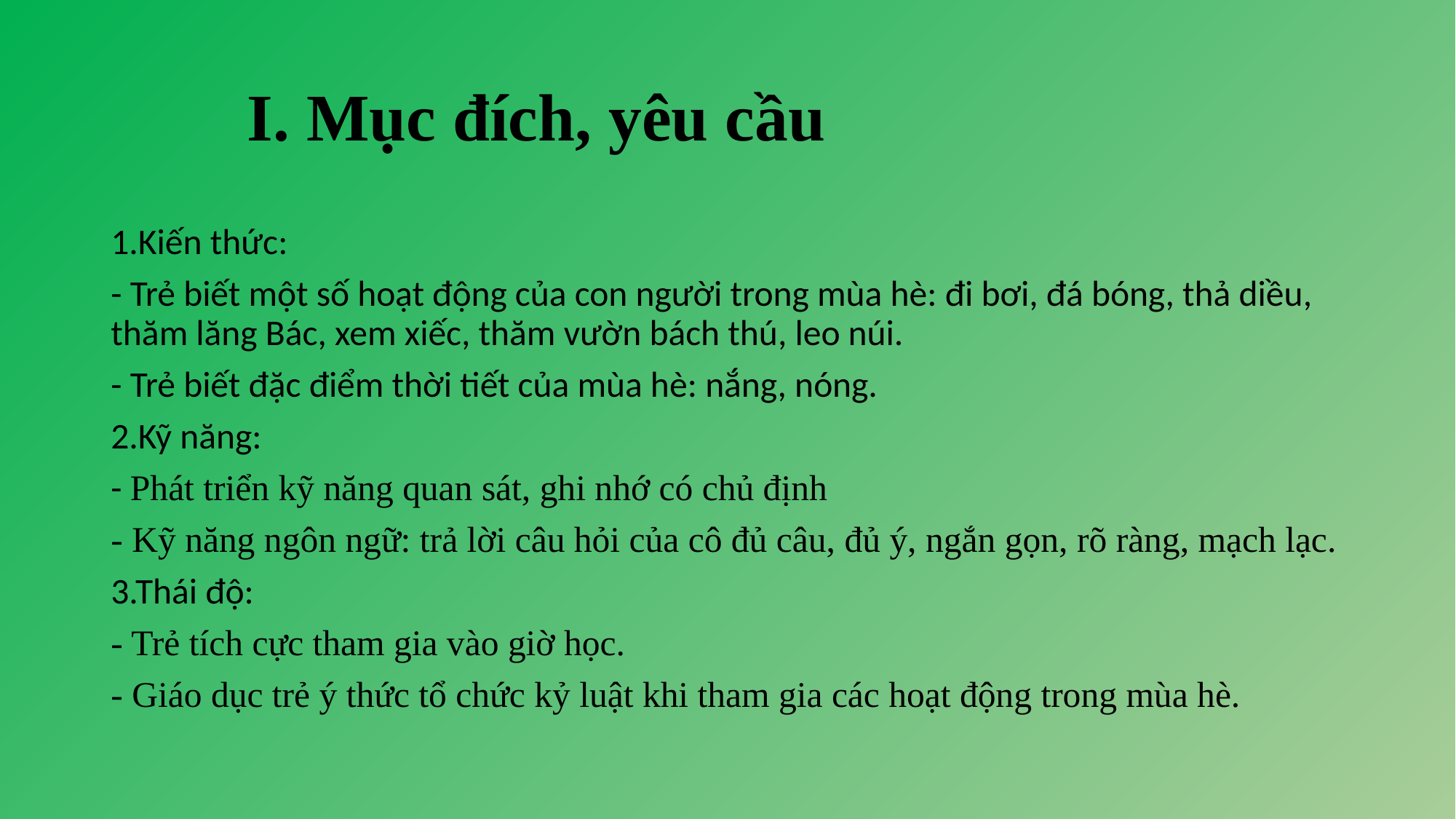

# I. Mục đích, yêu cầu
1.Kiến thức:
- Trẻ biết một số hoạt động của con người trong mùa hè: đi bơi, đá bóng, thả diều, thăm lăng Bác, xem xiếc, thăm vườn bách thú, leo núi.
- Trẻ biết đặc điểm thời tiết của mùa hè: nắng, nóng.
2.Kỹ năng:
- Phát triển kỹ năng quan sát, ghi nhớ có chủ định
- Kỹ năng ngôn ngữ: trả lời câu hỏi của cô đủ câu, đủ ý, ngắn gọn, rõ ràng, mạch lạc.
3.Thái độ:
- Trẻ tích cực tham gia vào giờ học.
- Giáo dục trẻ ý thức tổ chức kỷ luật khi tham gia các hoạt động trong mùa hè.